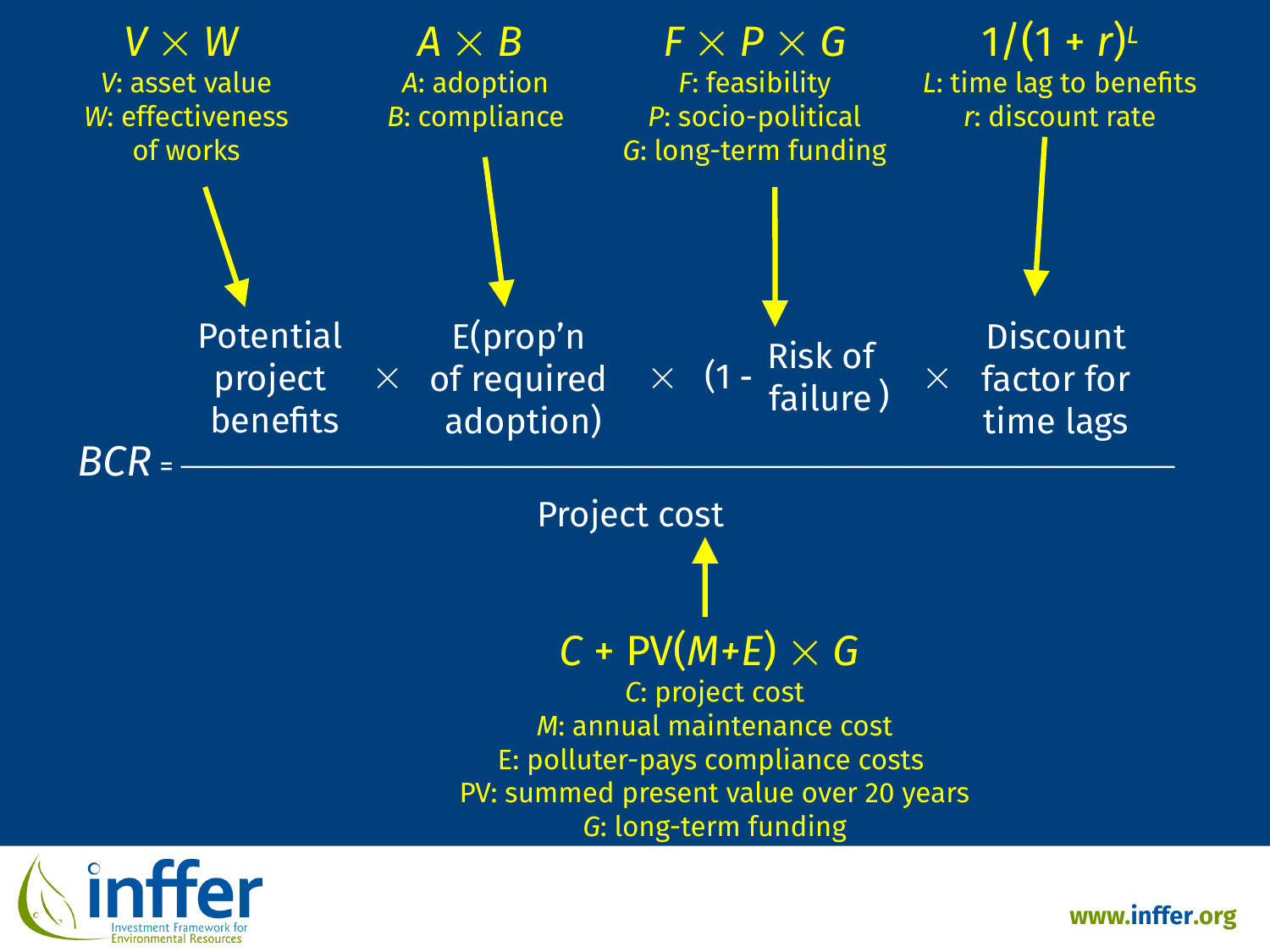

V × W
V: asset value
W: effectiveness
of works

A × B
A: adoption
B: compliance

F × P × G
F: feasibility
P: socio-political
G: long-term funding

1/(1 + r)L
L: time lag to benefits
r: discount rate

Potential
project
benefits
Discount
factor for
time lags
E(prop’n
of required
adoption)
Risk of
failure
 ×   (1 −
×
×
)
BCR = ──────────────────────────────────────────────────
                                                              Project cost

C + PV(M+E) × G
C: project cost
M: annual maintenance cost
E: polluter-pays compliance costs
PV: summed present value over 20 years
G: long-term funding